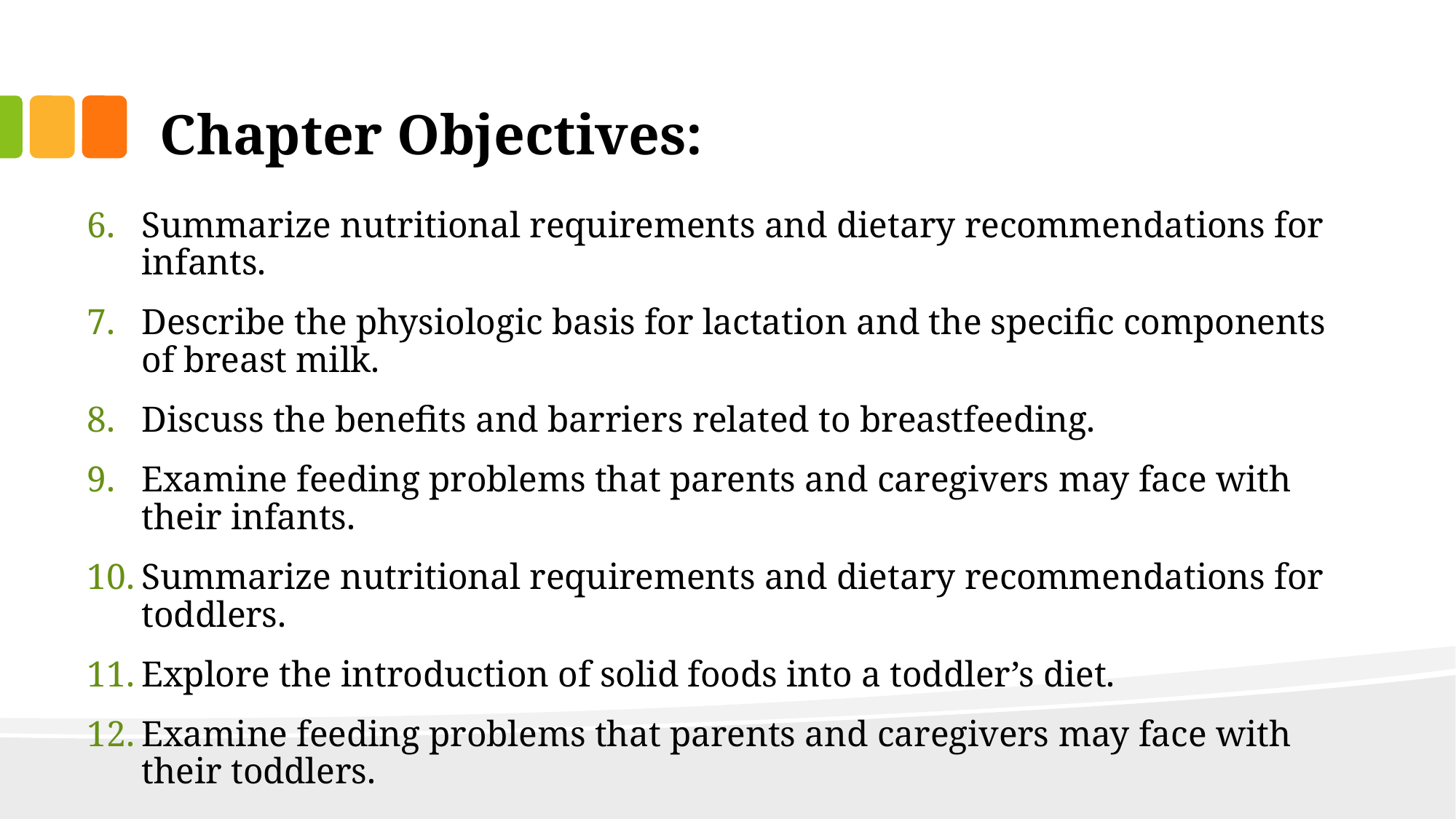

# Chapter Objectives:
Summarize nutritional requirements and dietary recommendations for infants.
Describe the physiologic basis for lactation and the specific components of breast milk.
Discuss the benefits and barriers related to breastfeeding.
Examine feeding problems that parents and caregivers may face with their infants.
Summarize nutritional requirements and dietary recommendations for toddlers.
Explore the introduction of solid foods into a toddler’s diet.
Examine feeding problems that parents and caregivers may face with their toddlers.